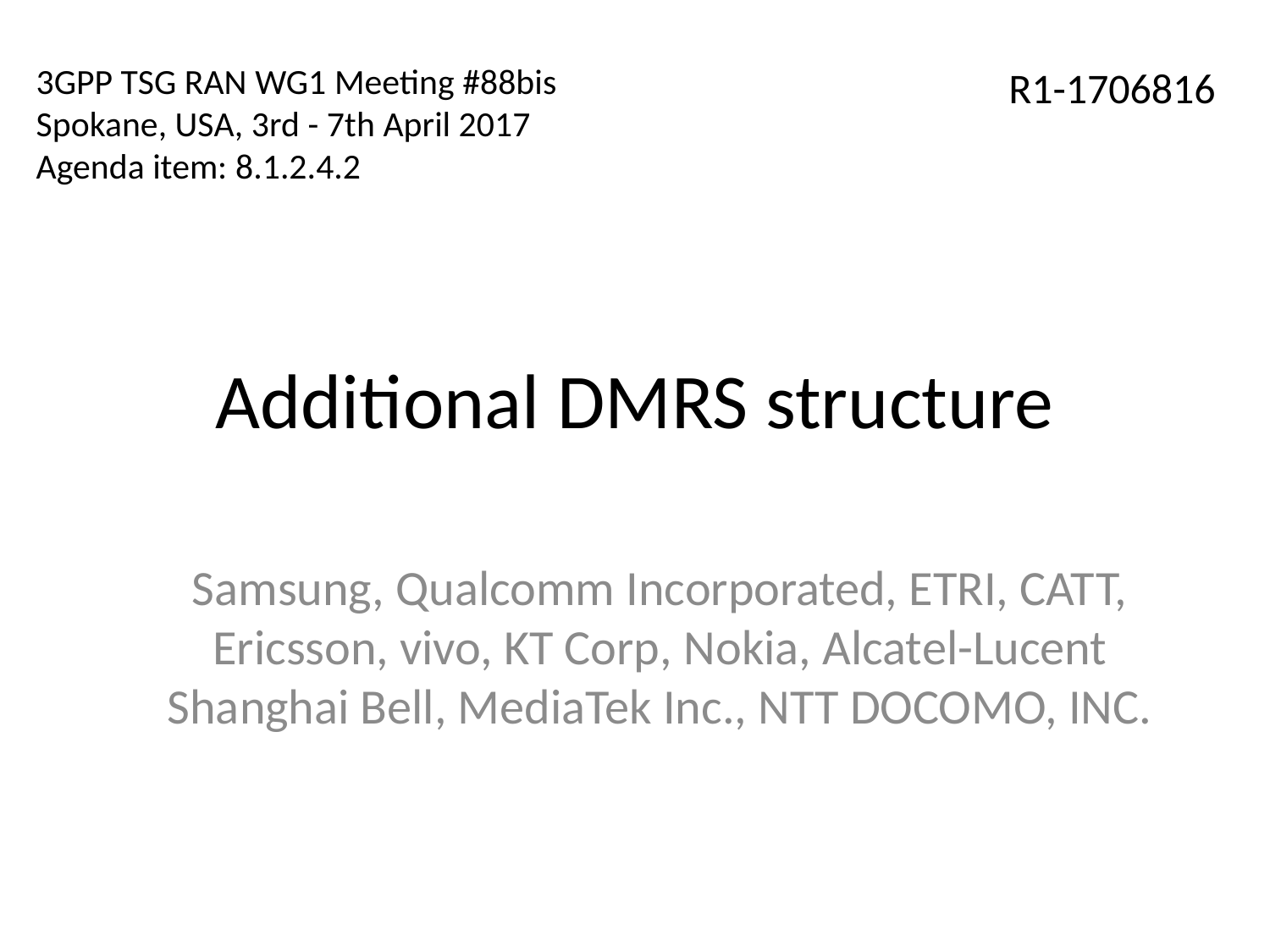

3GPP TSG RAN WG1 Meeting #88bis
Spokane, USA, 3rd - 7th April 2017
Agenda item: 8.1.2.4.2
R1-1706816
# Additional DMRS structure
Samsung, Qualcomm Incorporated, ETRI, CATT, Ericsson, vivo, KT Corp, Nokia, Alcatel-Lucent Shanghai Bell, MediaTek Inc., NTT DOCOMO, INC.